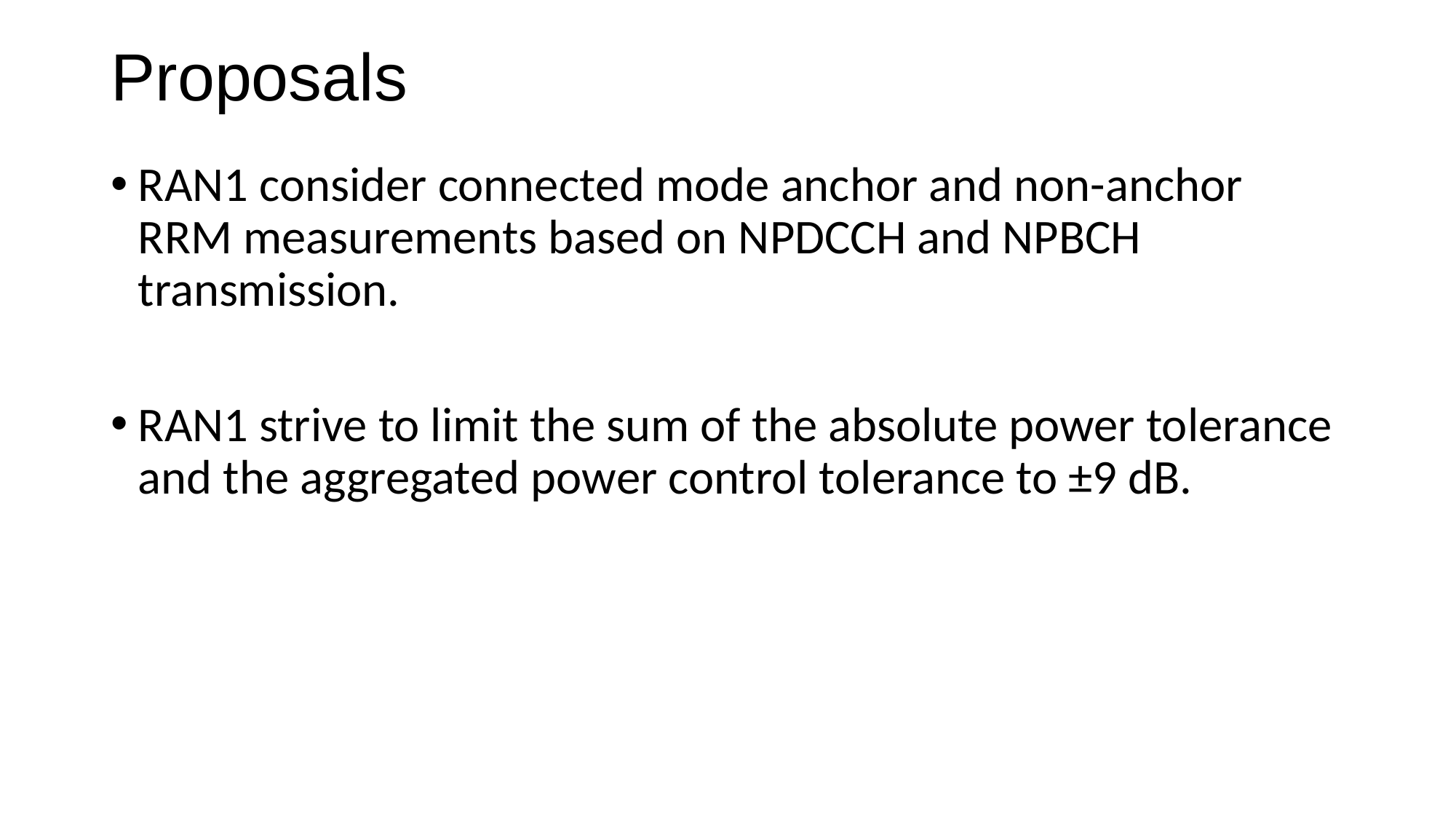

# Proposals
RAN1 consider connected mode anchor and non-anchor RRM measurements based on NPDCCH and NPBCH transmission.

RAN1 strive to limit the sum of the absolute power tolerance and the aggregated power control tolerance to ±9 dB.